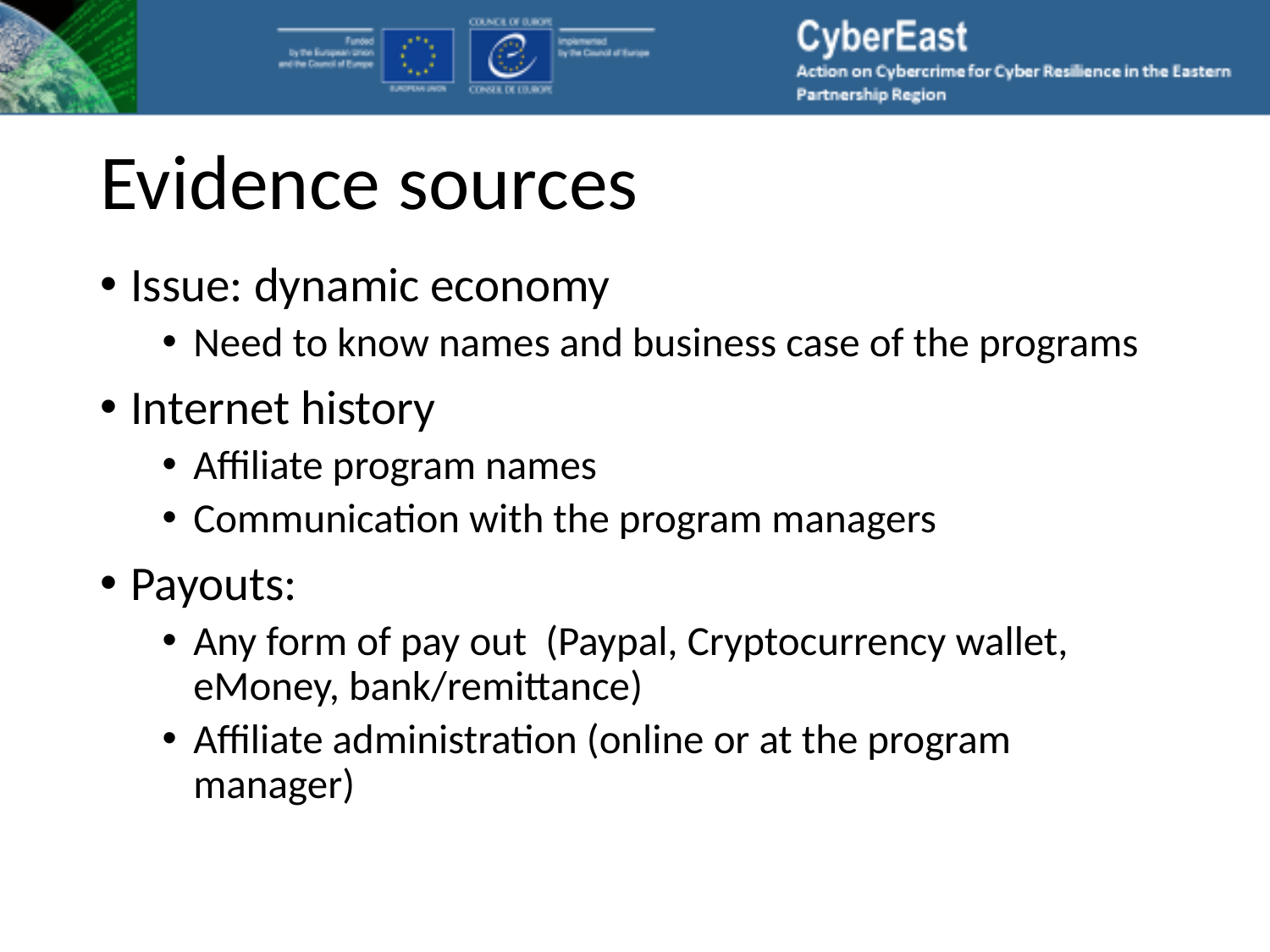

# Evidence sources
Issue: dynamic economy
Need to know names and business case of the programs
Internet history
Affiliate program names
Communication with the program managers
Payouts:
Any form of pay out  (Paypal, Cryptocurrency wallet, eMoney, bank/remittance)
Affiliate administration (online or at the program manager)